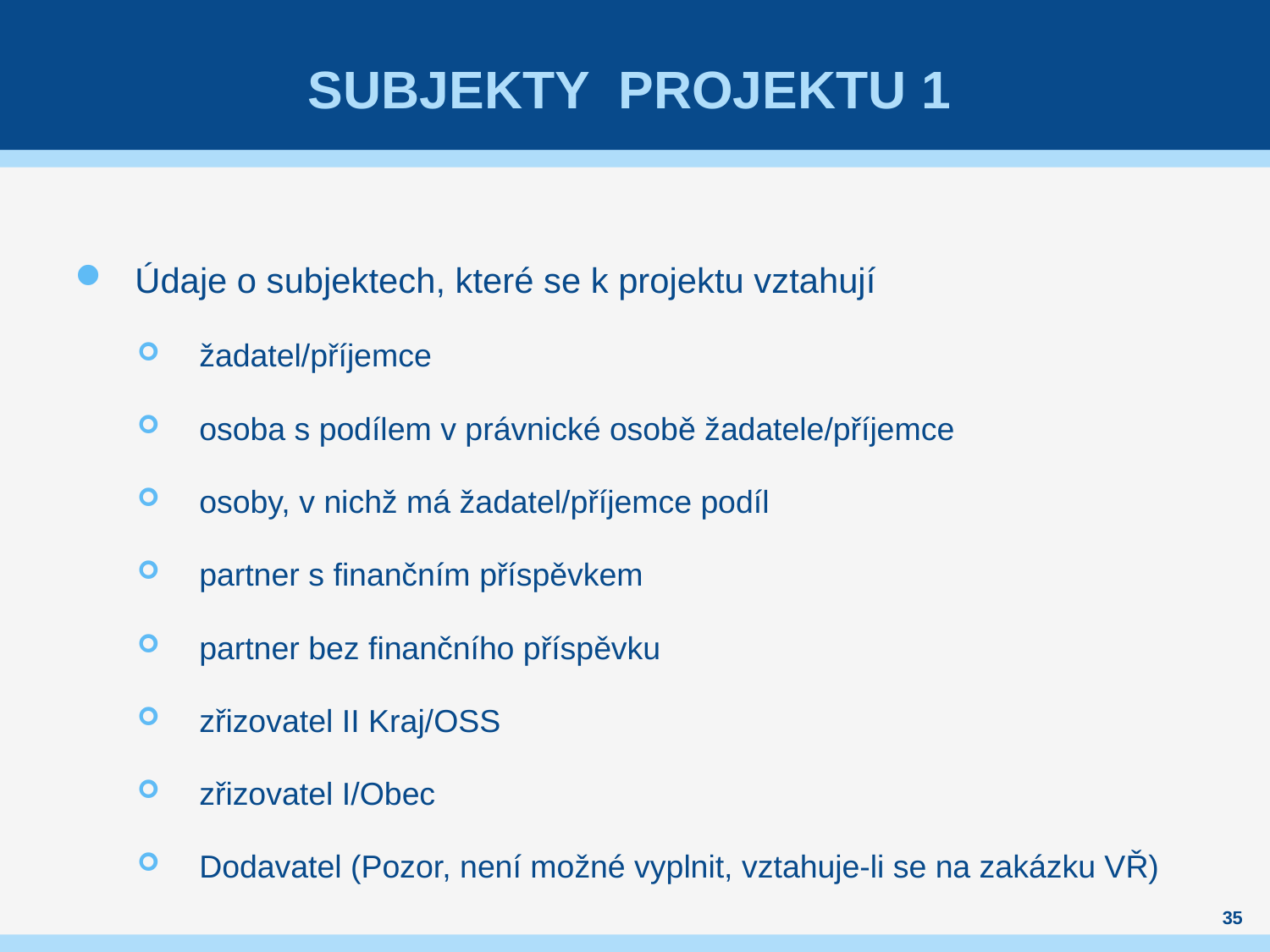

# Subjekty  projektu 1
Údaje o subjektech, které se k projektu vztahují
žadatel/příjemce
osoba s podílem v právnické osobě žadatele/příjemce
osoby, v nichž má žadatel/příjemce podíl
partner s finančním příspěvkem
partner bez finančního příspěvku
zřizovatel II Kraj/OSS
zřizovatel I/Obec
Dodavatel (Pozor, není možné vyplnit, vztahuje-li se na zakázku VŘ)

35